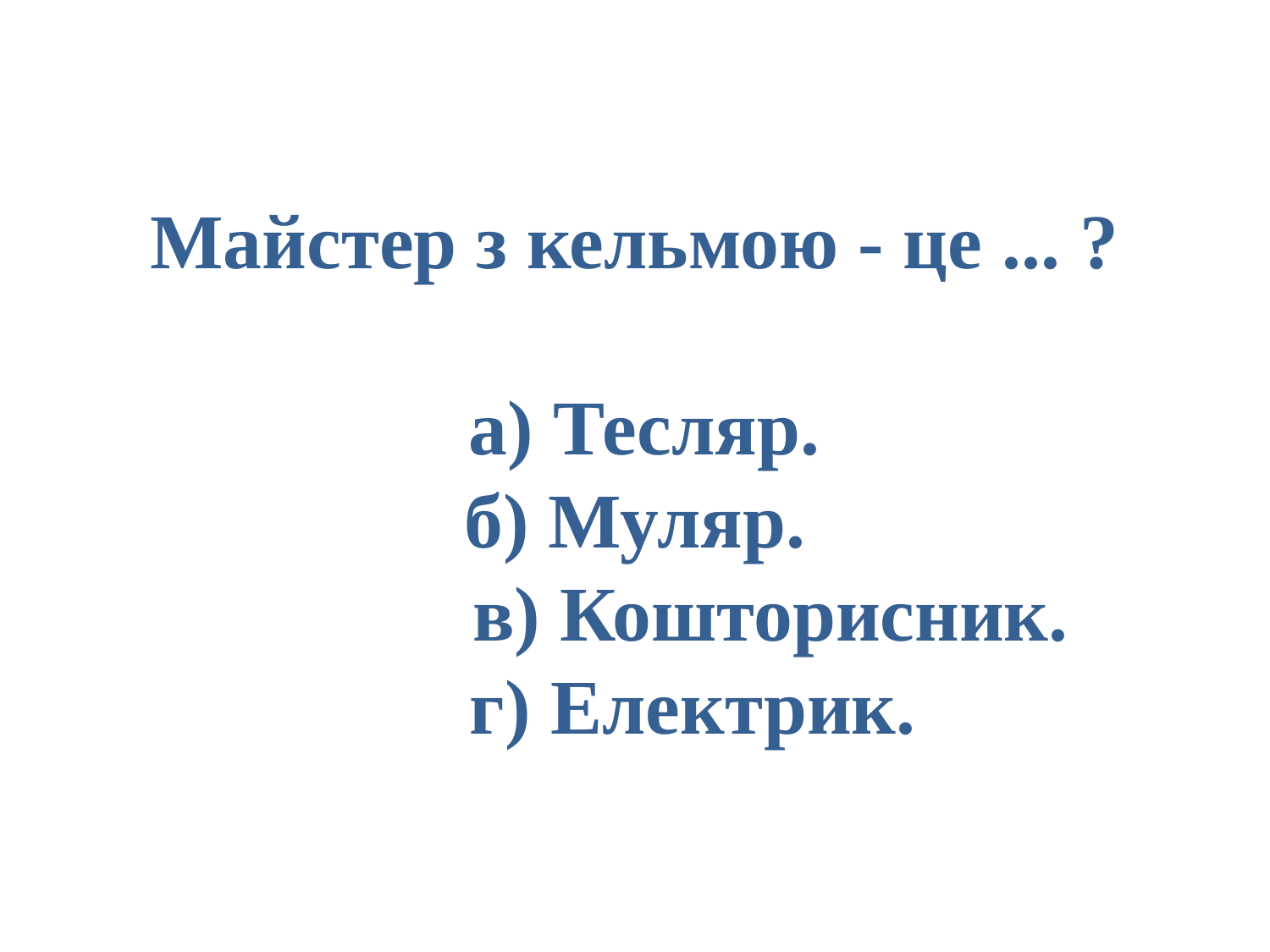

# Майстер з кельмою - це ... ? а) Тесляр. б) Муляр. в) Кошторисник. г) Електрик.